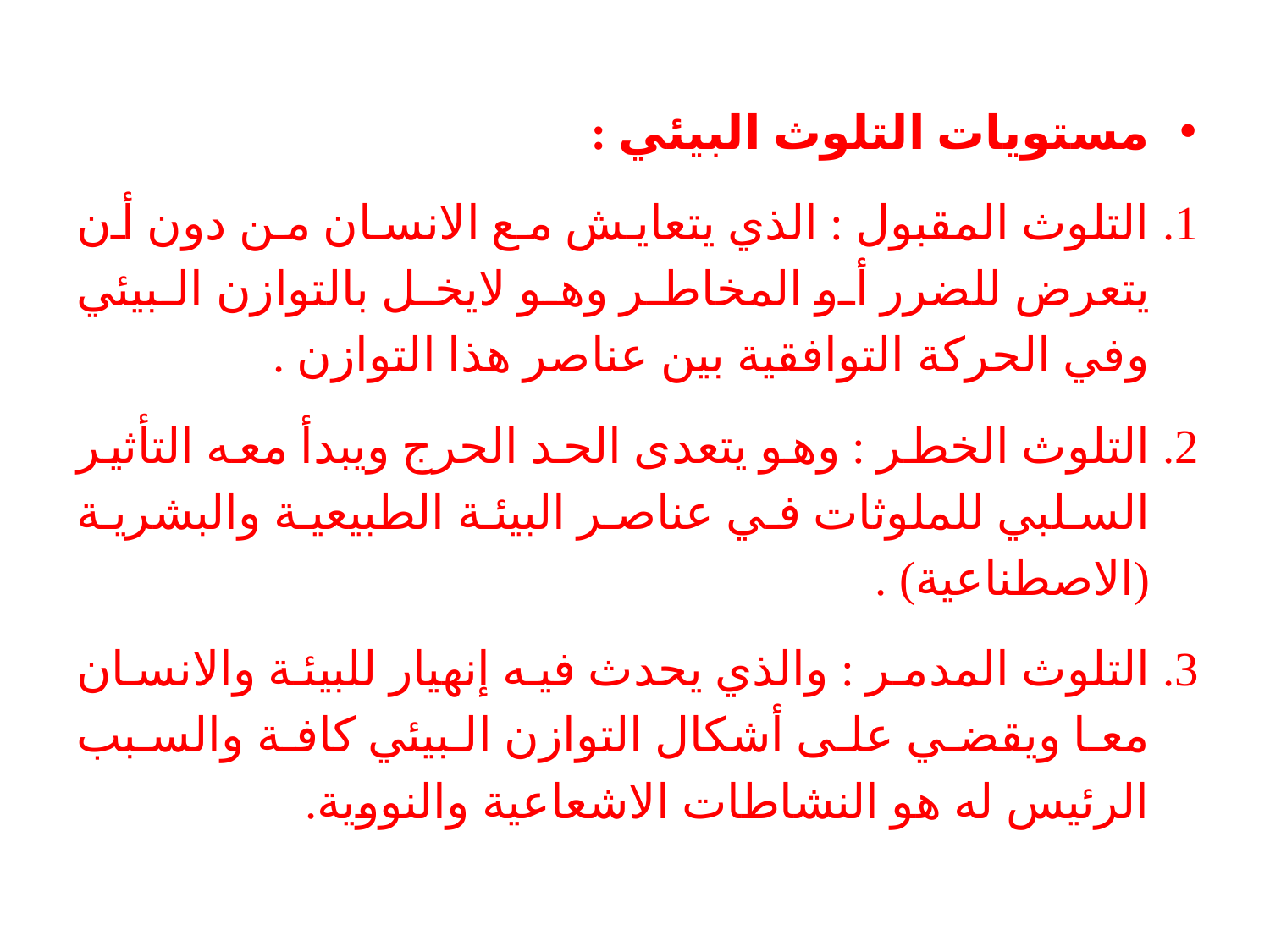

مستويات التلوث البيئي :
التلوث المقبول : الذي يتعايش مع الانسان من دون أن يتعرض للضرر أو المخاطر وهو لايخل بالتوازن البيئي وفي الحركة التوافقية بين عناصر هذا التوازن .
التلوث الخطر : وهو يتعدى الحد الحرج ويبدأ معه التأثير السلبي للملوثات في عناصر البيئة الطبيعية والبشرية (الاصطناعية) .
التلوث المدمر : والذي يحدث فيه إنهيار للبيئة والانسان معا ويقضي على أشكال التوازن البيئي كافة والسبب الرئيس له هو النشاطات الاشعاعية والنووية.